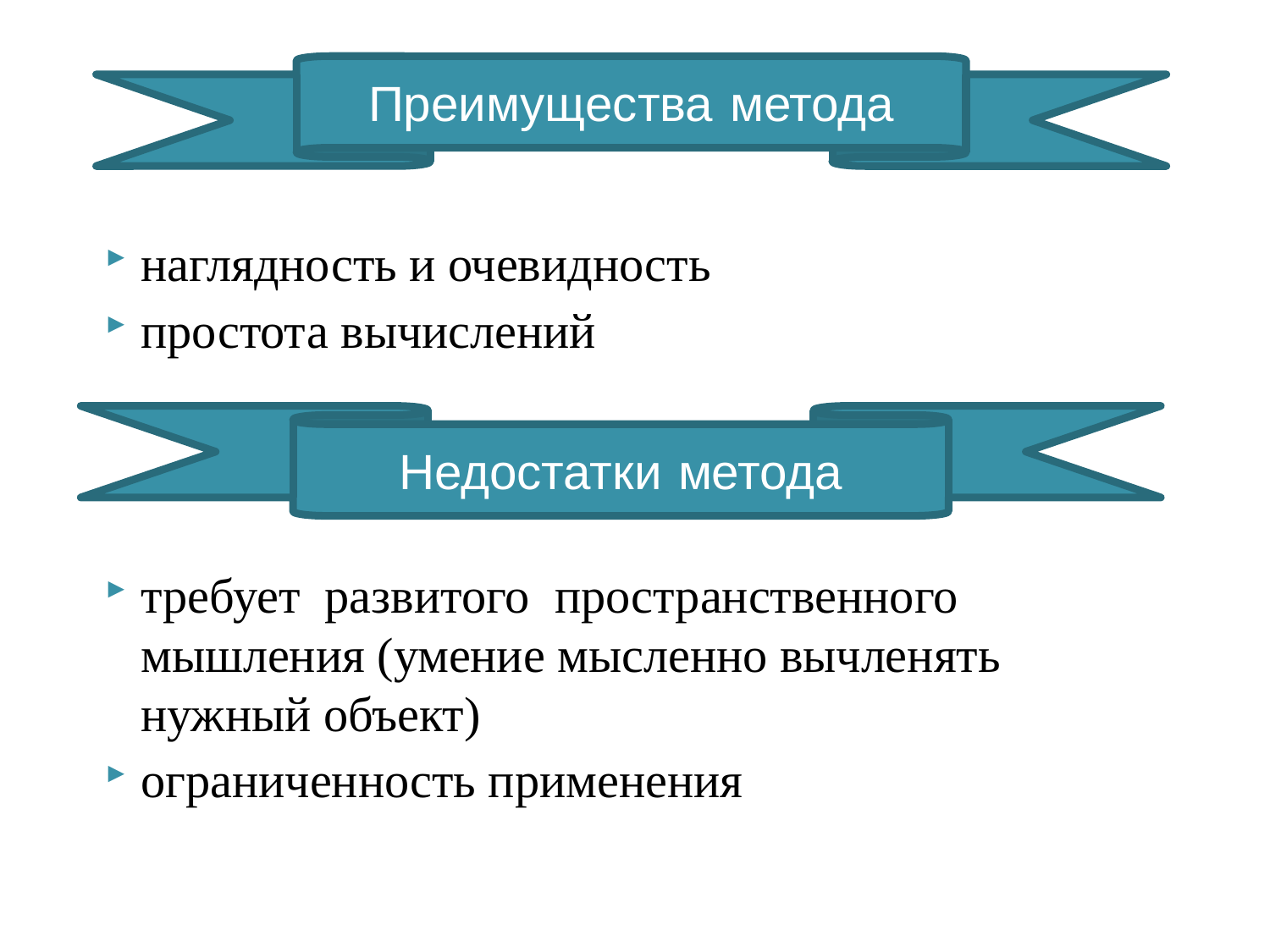

Преимущества метода
наглядность и очевидность
простота вычислений

требует  развитого  пространственного мышления (умение мысленно вычленять нужный объект)
ограниченность применения
Недостатки метода